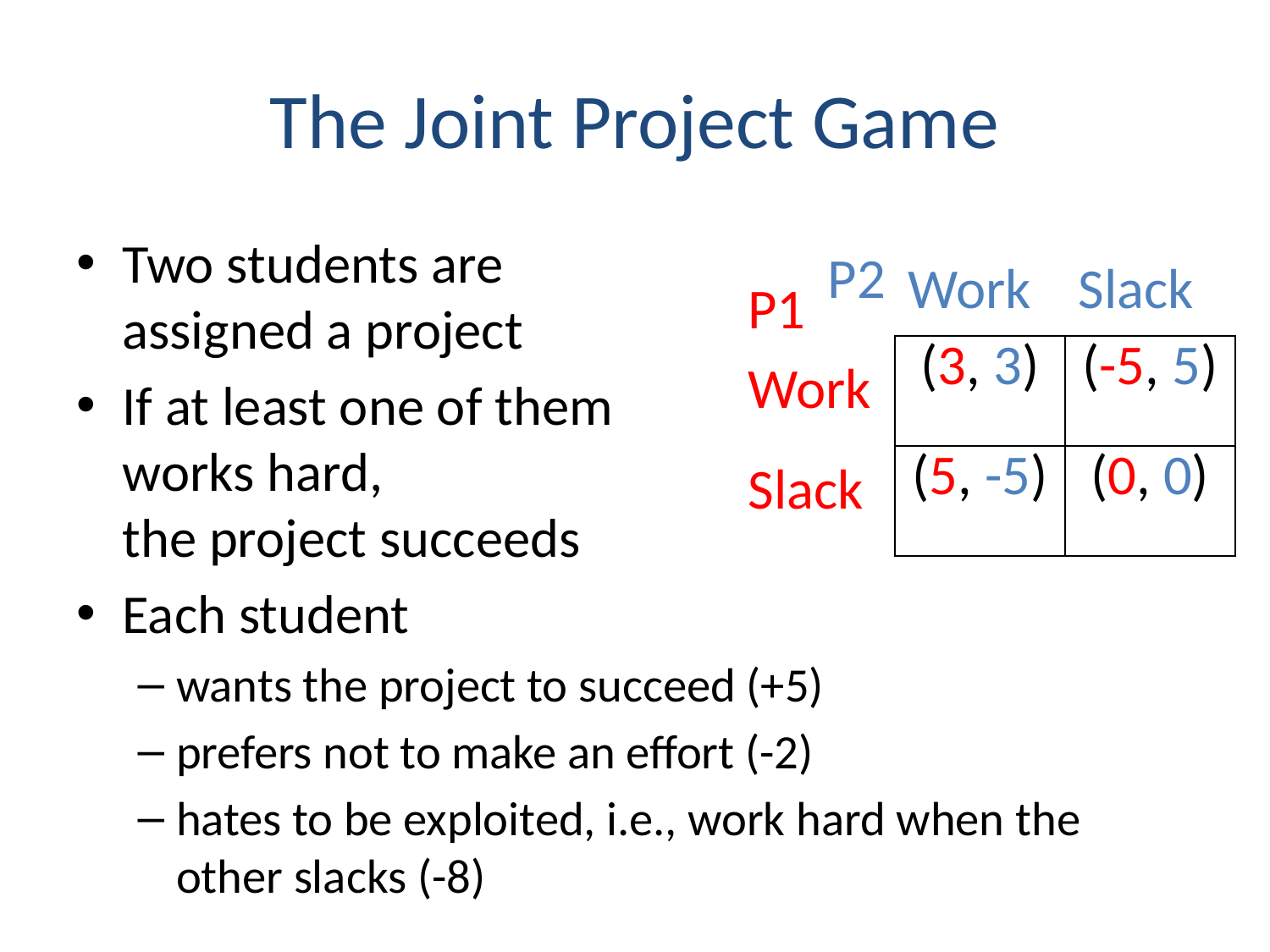

# The Joint Project Game
Two students are
assigned a project
If at least one of them
works hard,
the project succeeds
Each student
wants the project to succeed (+5)
prefers not to make an effort (-2)
hates to be exploited, i.e., work hard when the other slacks (-8)

P2
P1
Work
Slack
Work
Slack
| (3, 3) | (-5, 5) |
| --- | --- |
| (5, -5) | (0, 0) |